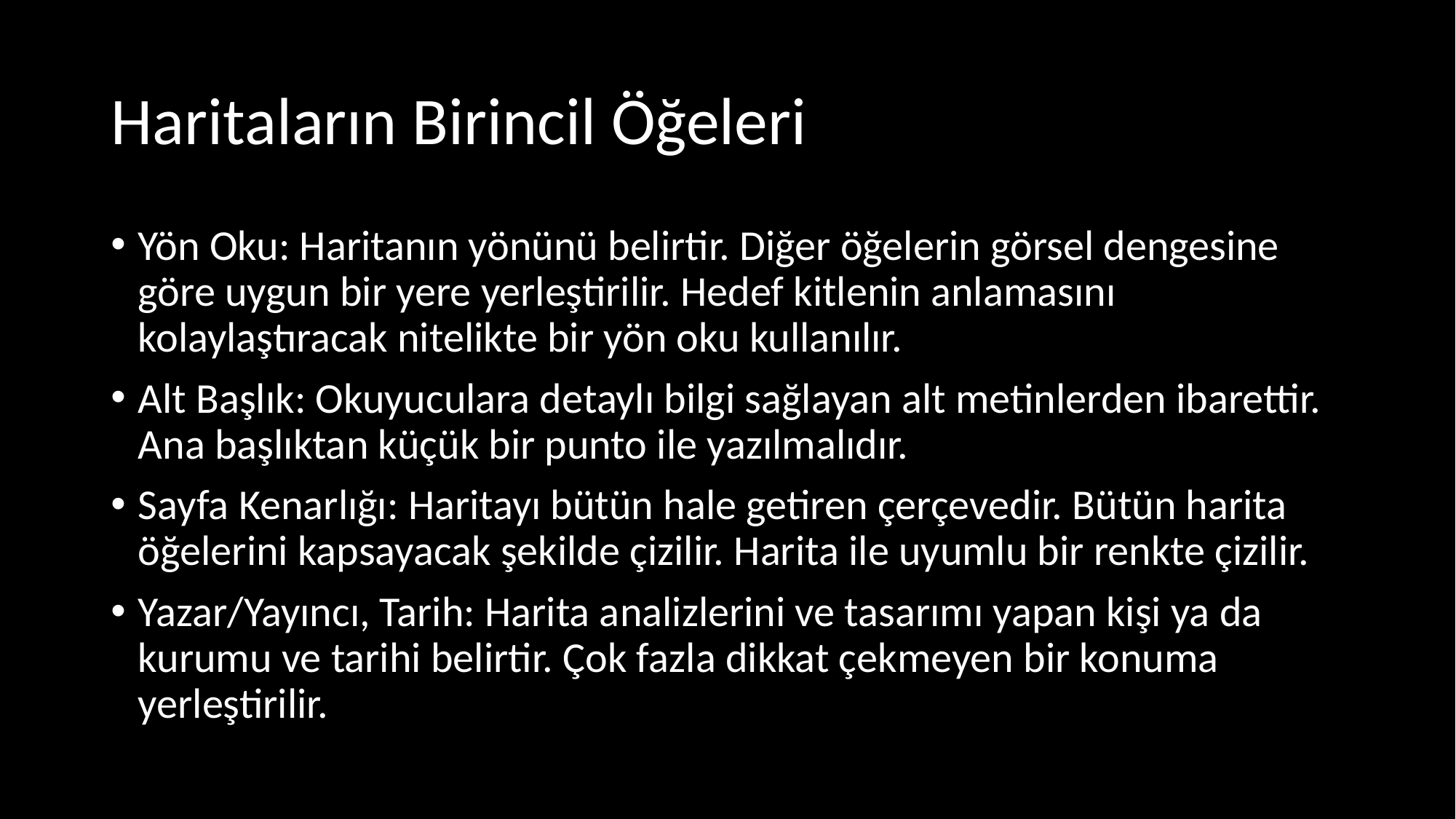

# Haritaların Birincil Öğeleri
Yön Oku: Haritanın yönünü belirtir. Diğer öğelerin görsel dengesine göre uygun bir yere yerleştirilir. Hedef kitlenin anlamasını kolaylaştıracak nitelikte bir yön oku kullanılır.
Alt Başlık: Okuyuculara detaylı bilgi sağlayan alt metinlerden ibarettir. Ana başlıktan küçük bir punto ile yazılmalıdır.
Sayfa Kenarlığı: Haritayı bütün hale getiren çerçevedir. Bütün harita öğelerini kapsayacak şekilde çizilir. Harita ile uyumlu bir renkte çizilir.
Yazar/Yayıncı, Tarih: Harita analizlerini ve tasarımı yapan kişi ya da kurumu ve tarihi belirtir. Çok fazla dikkat çekmeyen bir konuma yerleştirilir.